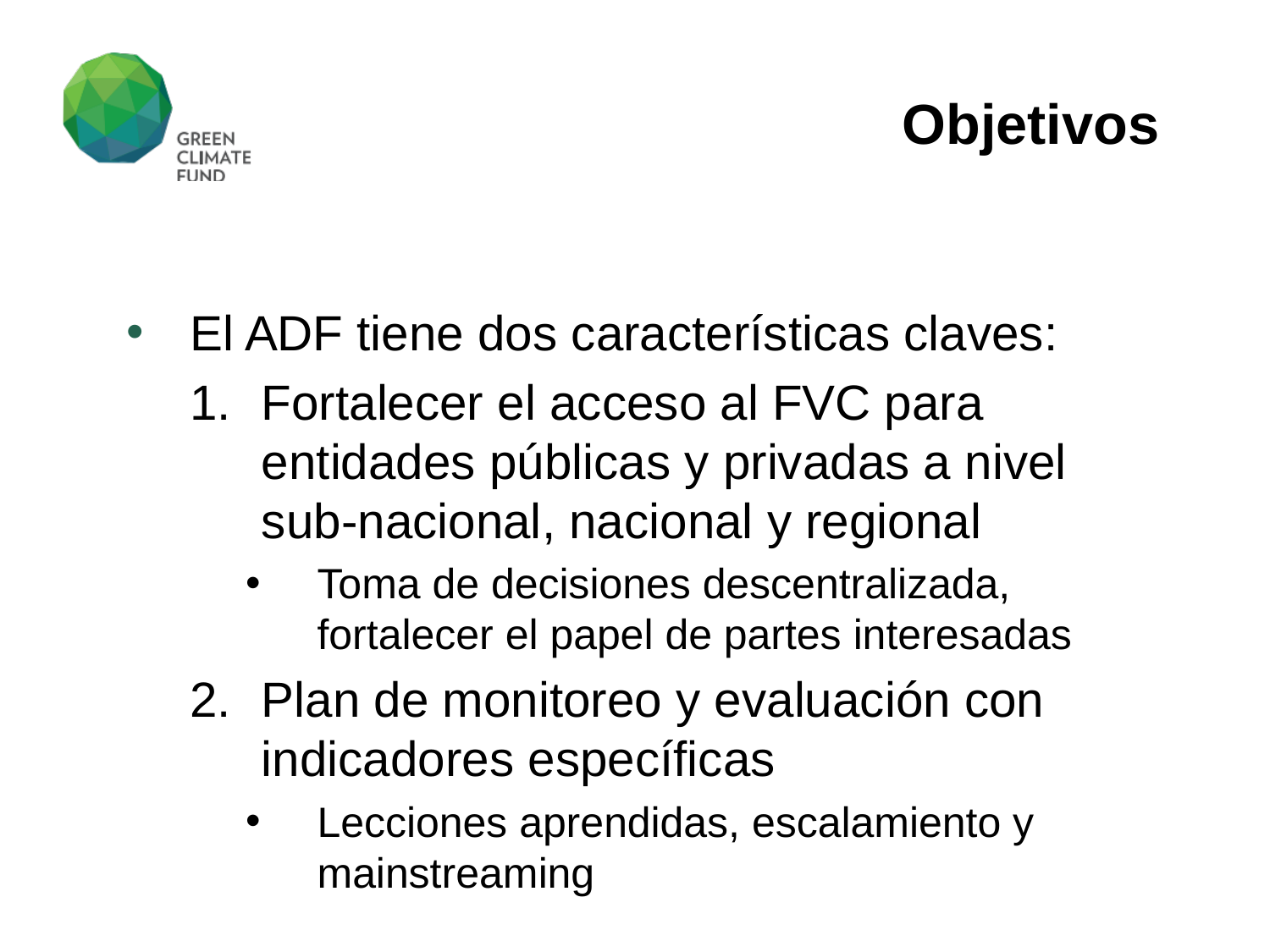

# Objetivos
El ADF tiene dos características claves:
Fortalecer el acceso al FVC para entidades públicas y privadas a nivel sub-nacional, nacional y regional
Toma de decisiones descentralizada, fortalecer el papel de partes interesadas
Plan de monitoreo y evaluación con indicadores específicas
Lecciones aprendidas, escalamiento y mainstreaming